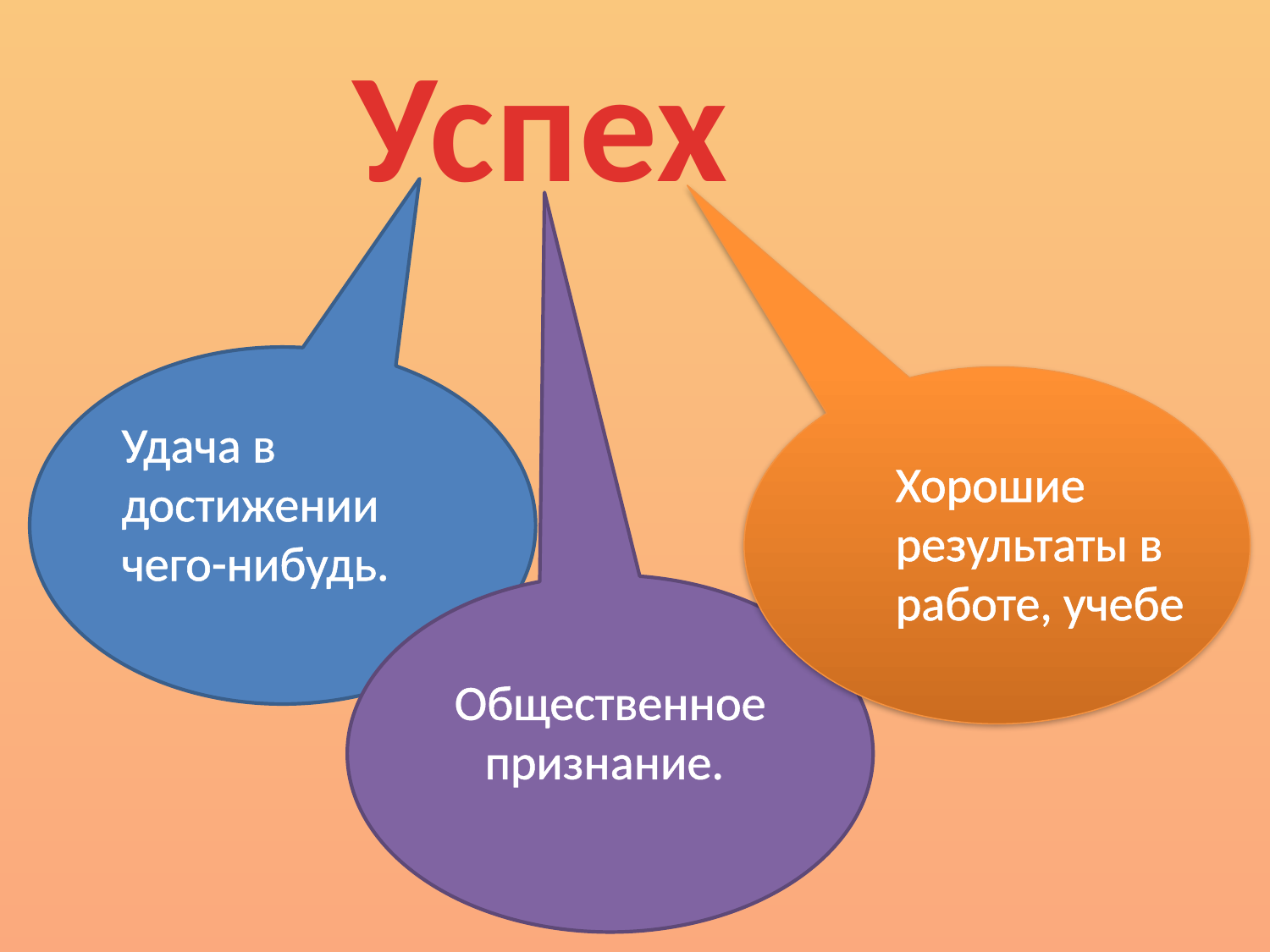

Успех

Удача в достижении
чего-нибудь.
Хорошие результаты в работе, учебе

Общественное признание.